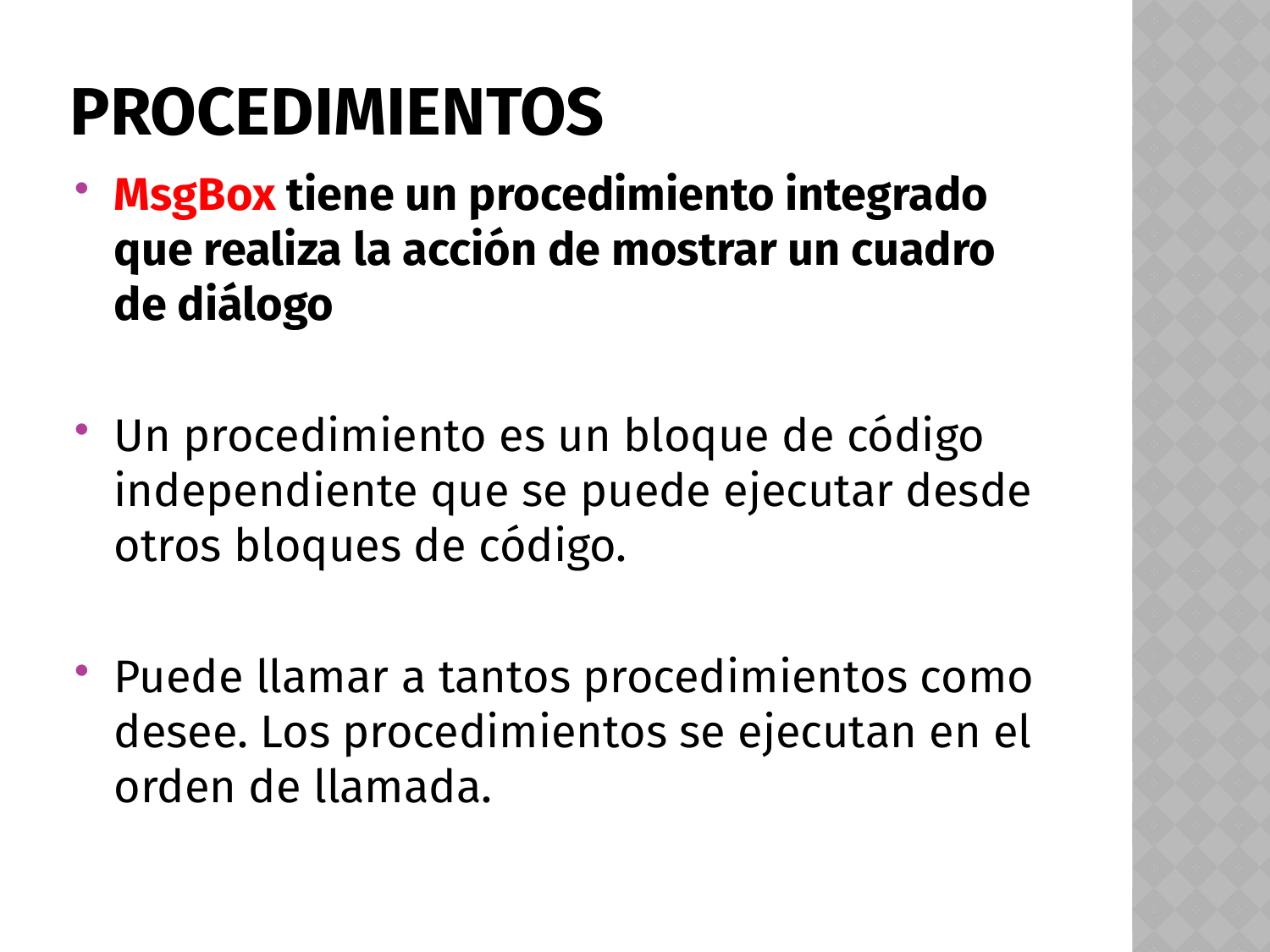

# Procedimientos
MsgBox tiene un procedimiento integrado que realiza la acción de mostrar un cuadro de diálogo

Un procedimiento es un bloque de código independiente que se puede ejecutar desde otros bloques de código.

Puede llamar a tantos procedimientos como desee. Los procedimientos se ejecutan en el orden de llamada.